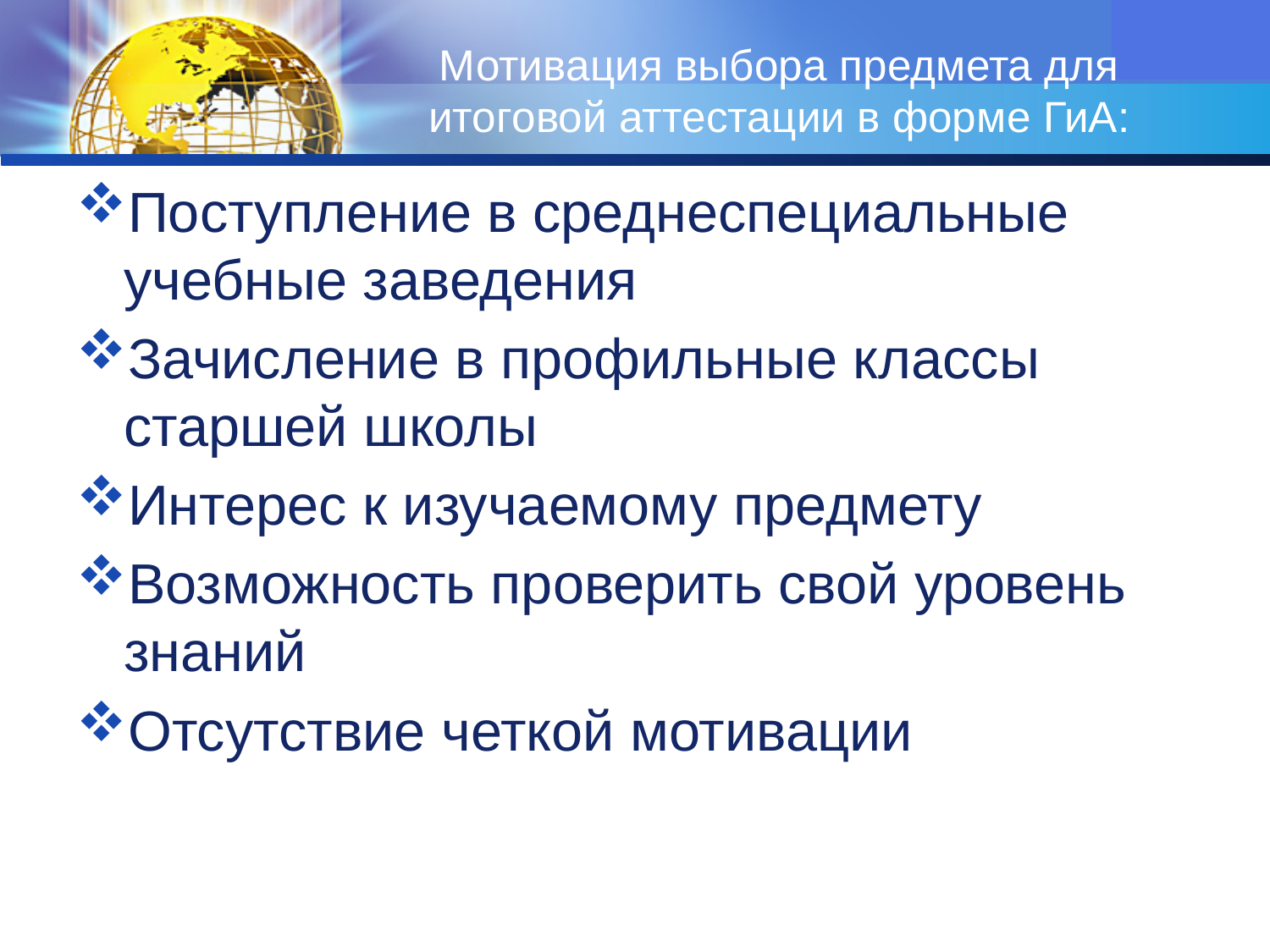

# Мотивация выбора предмета для итоговой аттестации в форме ГиА:
Поступление в среднеспециальные учебные заведения
Зачисление в профильные классы старшей школы
Интерес к изучаемому предмету
Возможность проверить свой уровень знаний
Отсутствие четкой мотивации